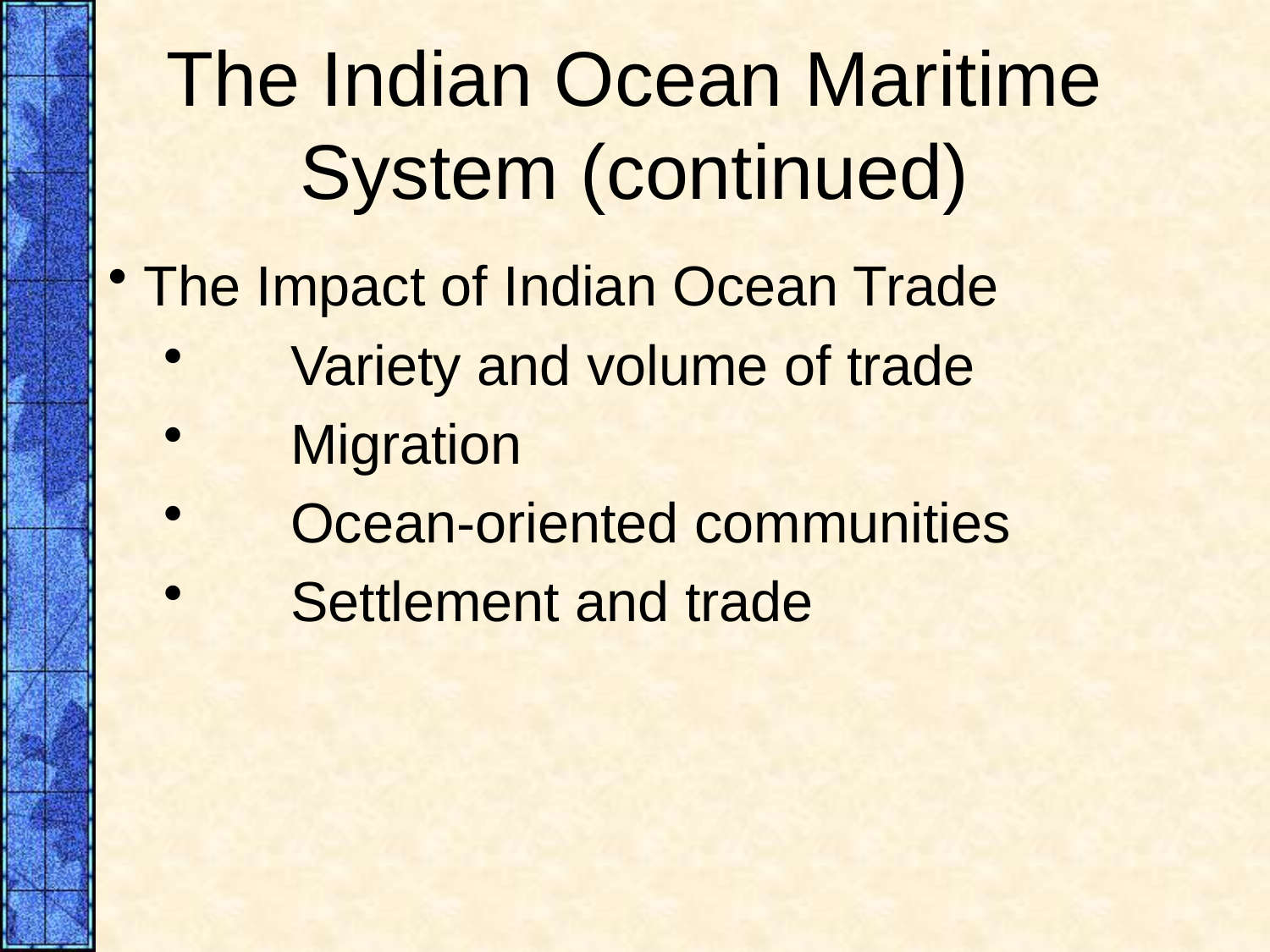

# The Indian Ocean Maritime System (continued)
 The Impact of Indian Ocean Trade
	Variety and volume of trade
	Migration
	Ocean-oriented communities
	Settlement and trade